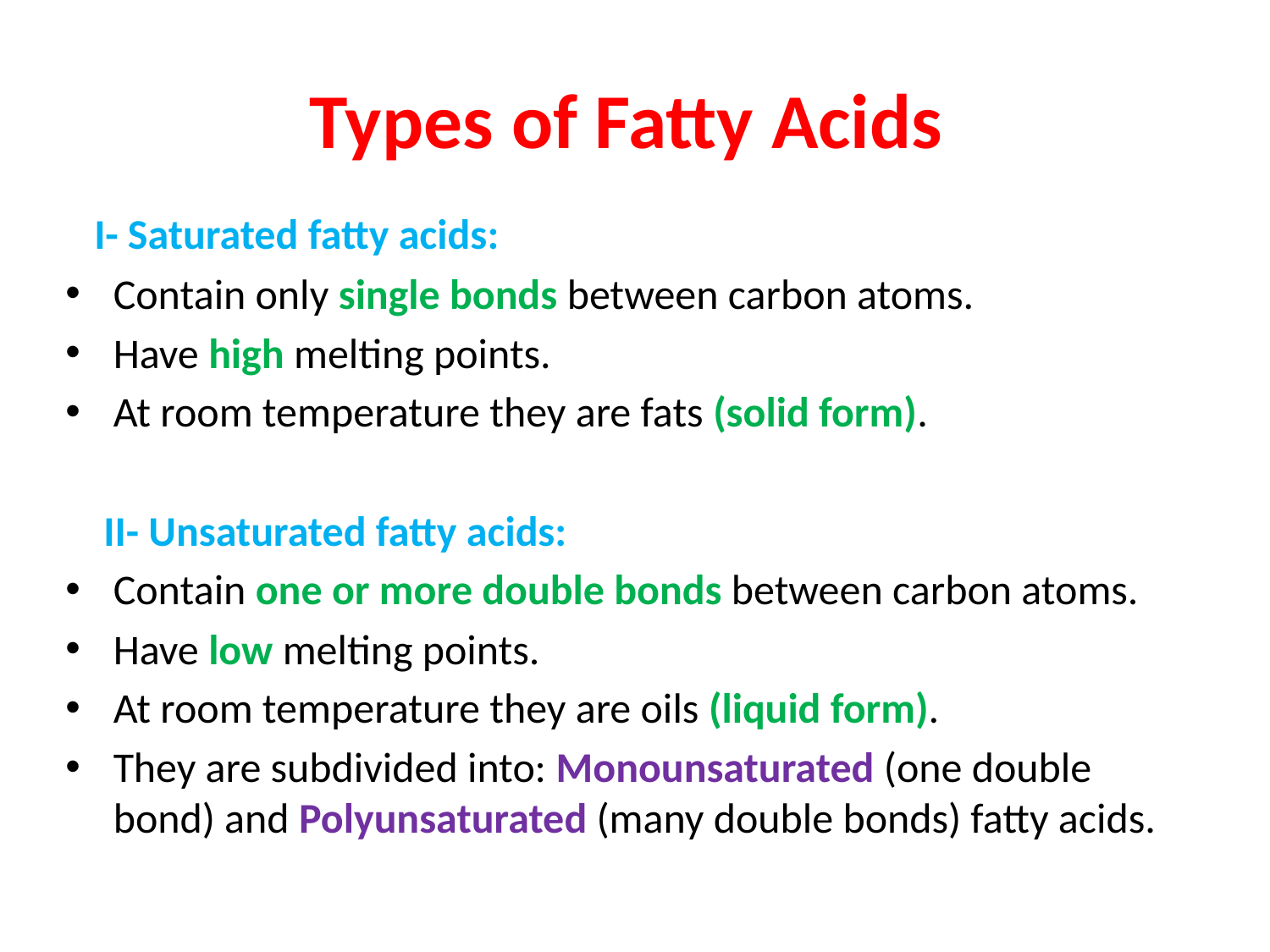

# Types of Fatty Acids
   I- Saturated fatty acids:
Contain only single bonds between carbon atoms.
Have high melting points.
At room temperature they are fats (solid form).

    II- Unsaturated fatty acids:
Contain one or more double bonds between carbon atoms.
Have low melting points.
At room temperature they are oils (liquid form).
They are subdivided into: Monounsaturated (one double bond) and Polyunsaturated (many double bonds) fatty acids.